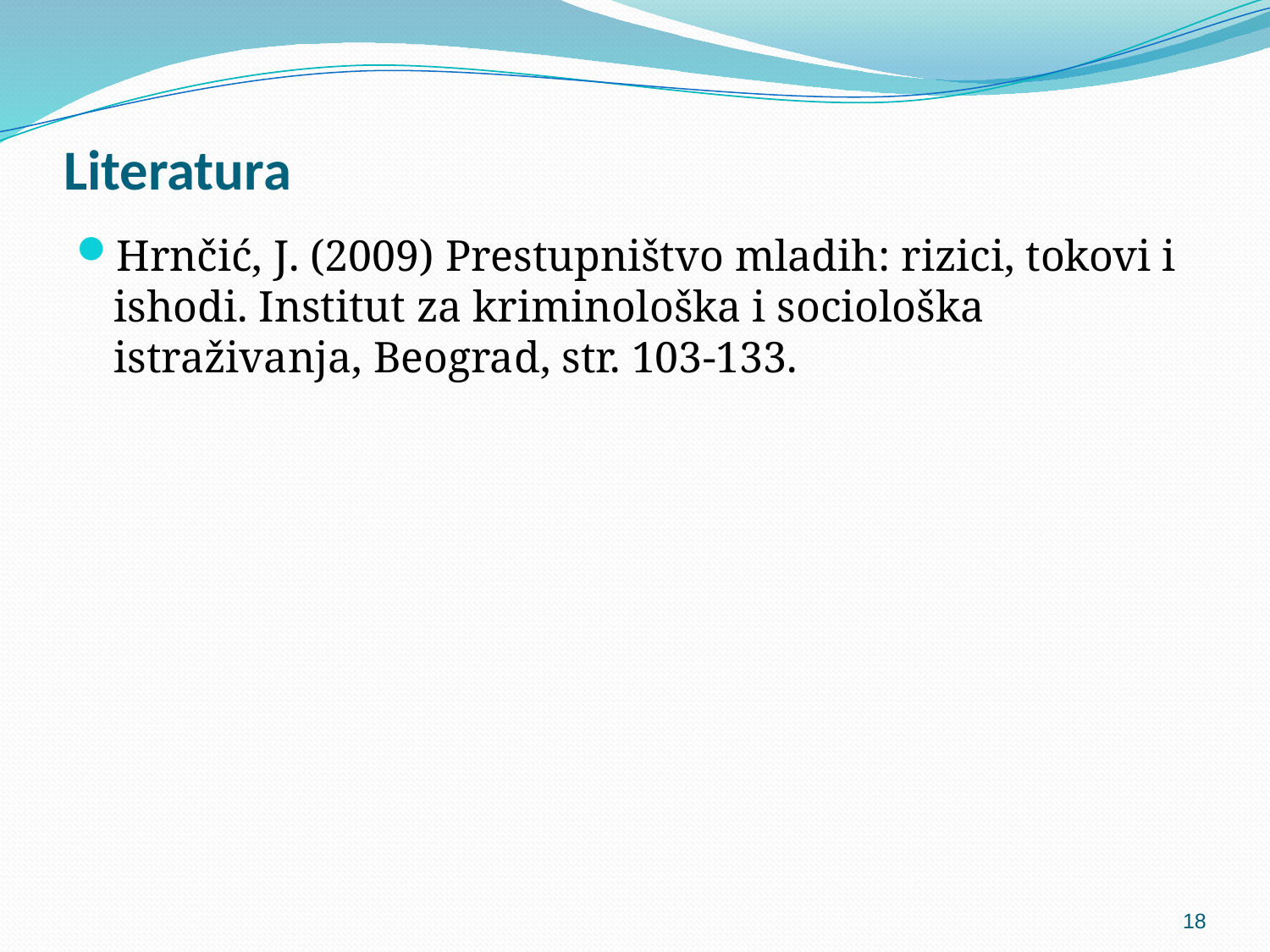

# Literatura
Hrnčić, J. (2009) Prestupništvo mladih: rizici, tokovi i ishodi. Institut za kriminološka i sociološka istraživanja, Beograd, str. 103-133.

18